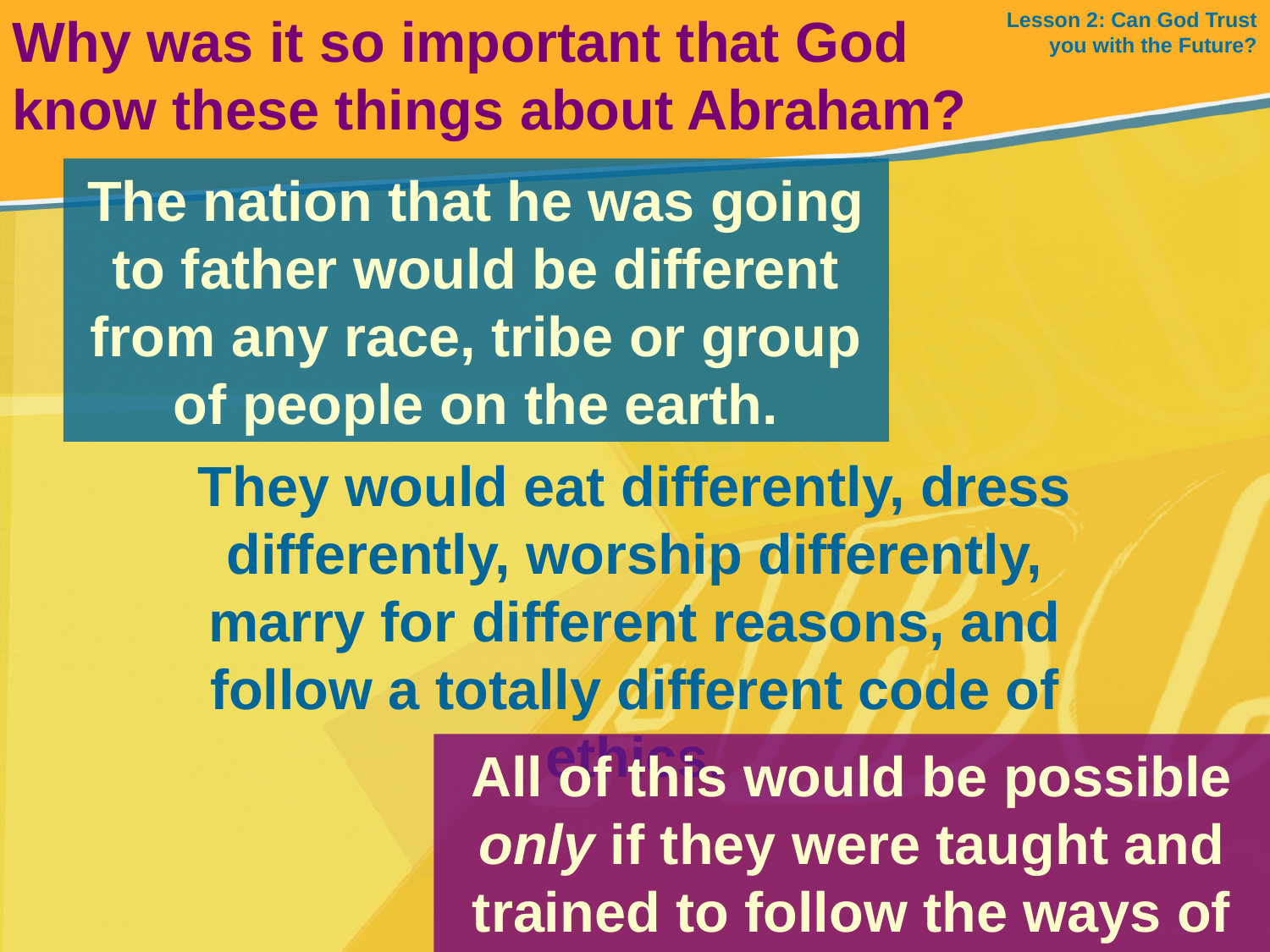

Why was it so important that God know these things about Abraham?
Lesson 2: Can God Trust you with the Future?
The nation that he was going to father would be different from any race, tribe or group of people on the earth.
They would eat differently, dress differently, worship differently, marry for different reasons, and follow a totally different code of ethics.
All of this would be possible only if they were taught and trained to follow the ways of the Lord!